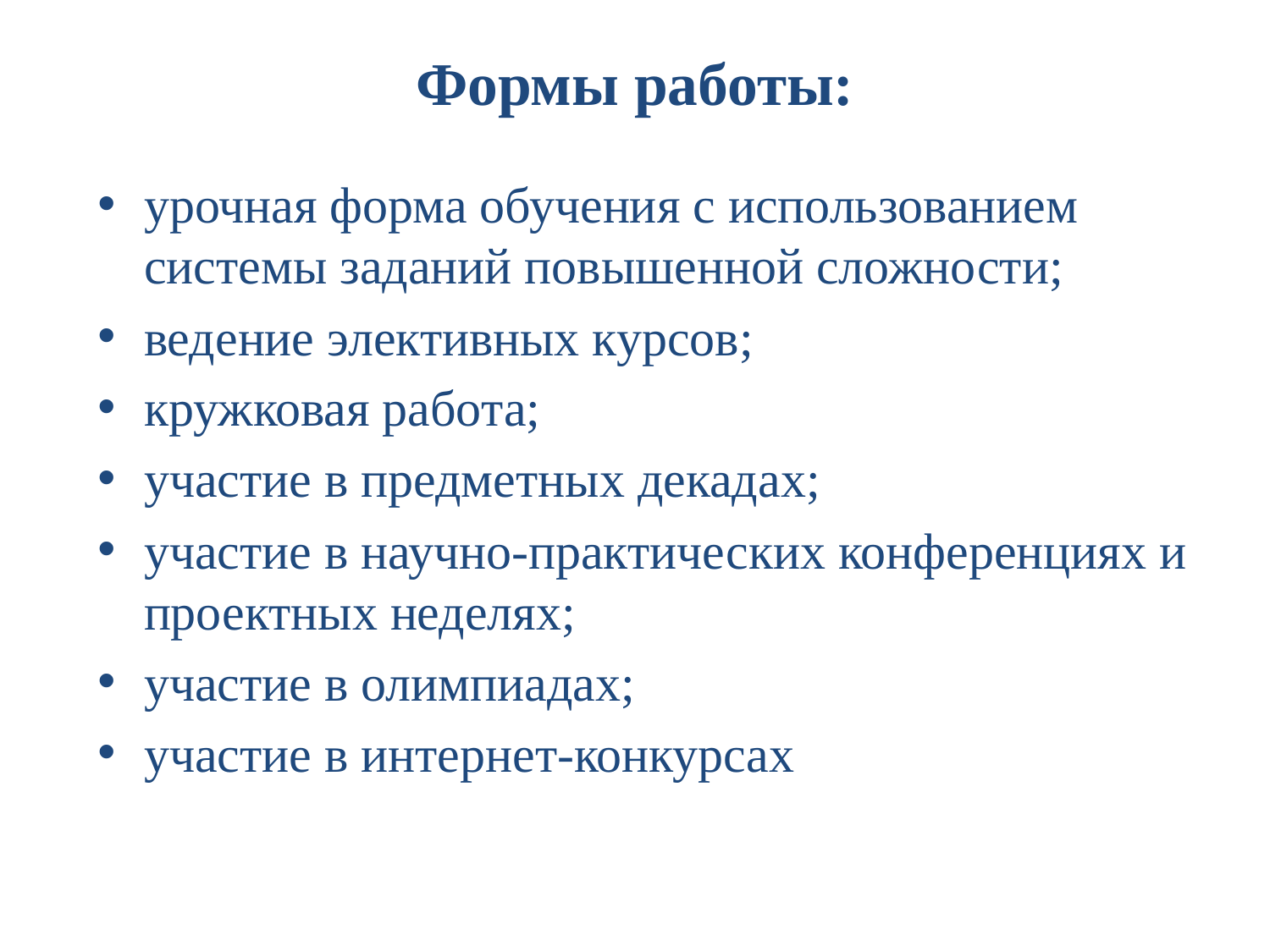

# Формы работы:
урочная форма обучения с использованием системы заданий повышенной сложности;
ведение элективных курсов;
кружковая работа;
участие в предметных декадах;
участие в научно-практических конференциях и проектных неделях;
участие в олимпиадах;
участие в интернет-конкурсах